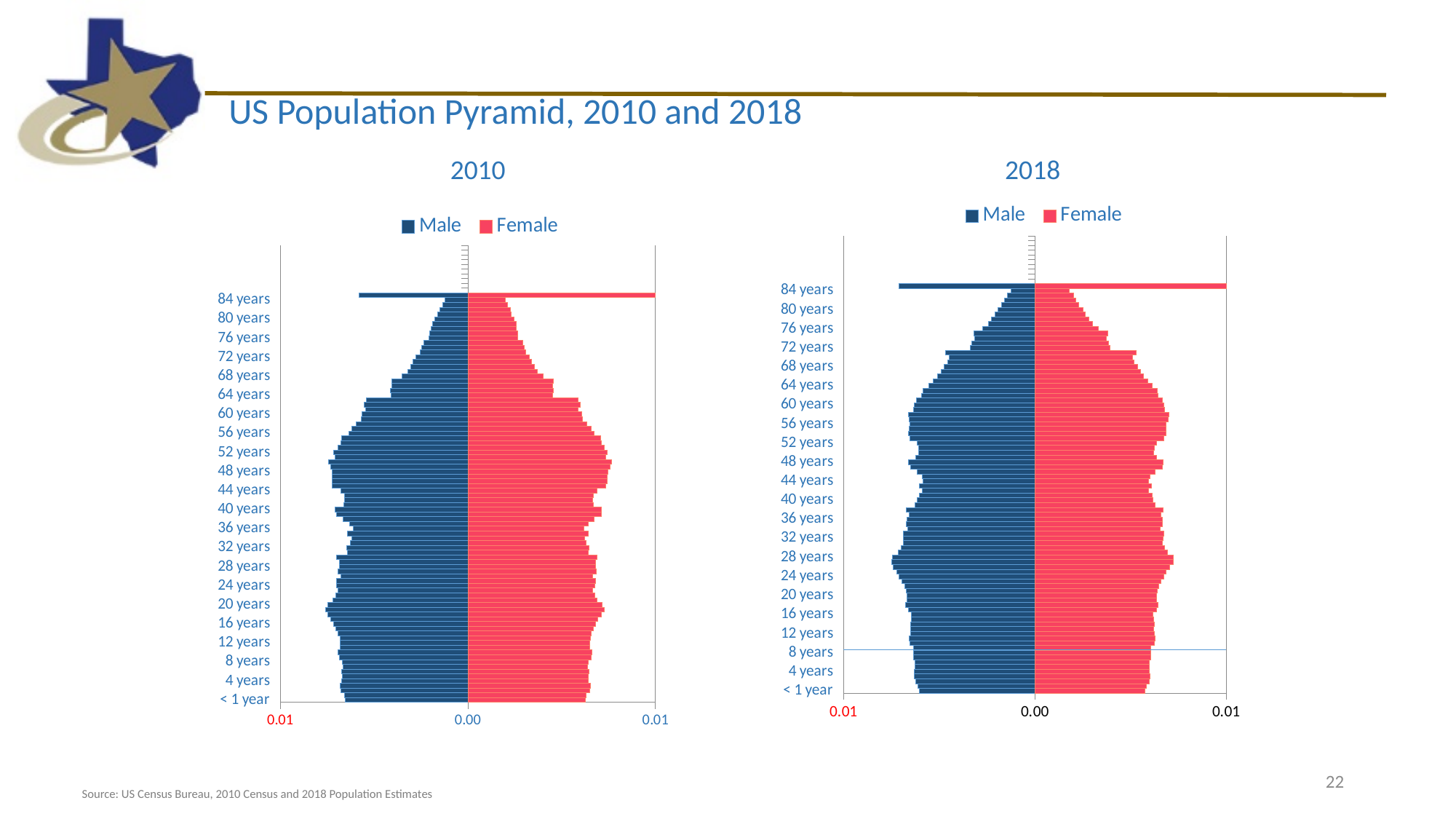

US Population Pyramid, 2010 and 2018
2010                                                                                 2018

### Chart

| Category | Male | Female |
|---|---|---|
| < 1 year | -0.006016812174527126 | 0.005745385404098624 |
| 1 year | -0.006117317287759148 | 0.00584261390759326 |
| 2 years | -0.006235556439886984 | 0.005964426153735093 |
| 3 years | -0.006309414646691272 | 0.0060284942663333665 |
| 4 years | -0.006290369352592716 | 0.0060004872000799445 |
| 5 years | -0.00626441016742516 | 0.005992671630025377 |
| 6 years | -0.006272717840248122 | 0.006000077623862771 |
| 7 years | -0.00634585164732502 | 0.006061749409936687 |
| 8 years | -0.006325877165390489 | 0.006070295492796511 |
| 9 years | -0.00632236825869411 | 0.006072746837021682 |
| 10 years | -0.006525392744315744 | 0.006263401509576897 |
| 11 years | -0.006561731935703601 | 0.006284922600212098 |
| 12 years | -0.006509275614516083 | 0.006231861084315623 |
| 13 years | -0.00648574637780116 | 0.006219940582472521 |
| 14 years | -0.006497012780312358 | 0.00623980197246649 |
| 15 years | -0.006454267083318568 | 0.0062035269683962495 |
| 16 years | -0.006439351173320019 | 0.006186428689598733 |
| 17 years | -0.0066187669522144435 | 0.006346875587867954 |
| 18 years | -0.00675432139740412 | 0.006449077080208417 |
| 19 years | -0.0066672192073982525 | 0.006364643248692044 |
| 20 years | -0.006683467768372081 | 0.006379635572163946 |
| 21 years | -0.006704866597449916 | 0.006415369568842845 |
| 22 years | -0.006784251026647108 | 0.006465059722294976 |
| 23 years | -0.006957691271925311 | 0.006609441451926416 |
| 24 years | -0.007107687863578745 | 0.006749974999039788 |
| 25 years | -0.007230921400324948 | 0.006848355817712591 |
| 26 years | -0.00739999385146628 | 0.007053504597893444 |
| 27 years | -0.007493578960551434 | 0.007220538337565713 |
| 28 years | -0.007456191376309171 | 0.0072204252456251495 |
| 29 years | -0.007155360701334351 | 0.00693855428165873 |
| 30 years | -0.006975935752823125 | 0.006782407933669829 |
| 31 years | -0.0068498932567964575 | 0.006664743410861608 |
| 32 years | -0.006863317575795151 | 0.006688608866859285 |
| 33 years | -0.006883377640819838 | 0.006752594452906336 |
| 34 years | -0.006635865231011959 | 0.00656285674203136 |
| 35 years | -0.006710631229879683 | 0.006666008817980337 |
| 36 years | -0.006681089781081328 | 0.006666580390761019 |
| 37 years | -0.00658545067783244 | 0.006597664607413218 |
| 38 years | -0.00672797403179193 | 0.006694529382774692 |
| 39 years | -0.006275490121061377 | 0.006304524184396666 |
| 40 years | -0.006139205163066444 | 0.006182663033631887 |
| 41 years | -0.00605107597597871 | 0.006132765035532234 |
| 42 years | -0.005869856839113149 | 0.005946927468337206 |
| 43 years | -0.006053071895902696 | 0.006110757955206507 |
| 44 years | -0.0058329552445614136 | 0.005938249954303215 |
| 45 years | -0.005893156835408013 | 0.006039696481526948 |
| 46 years | -0.006159127683839095 | 0.006294614885172221 |
| 47 years | -0.006497061684935305 | 0.006650084250133526 |
| 48 years | -0.0065944552415323834 | 0.006700614951792543 |
| 49 years | -0.006228498891488081 | 0.006357114993297285 |
| 50 years | -0.006082316860424439 | 0.0062247576878327075 |
| 51 years | -0.00605986352541433 | 0.006242916585640366 |
| 52 years | -0.006164051768061976 | 0.006349660094836945 |
| 53 years | -0.006514752932286041 | 0.006730376471394154 |
| 54 years | -0.006591698243413799 | 0.006874088818999021 |
| 55 years | -0.006556337144484863 | 0.0068740429709150085 |
| 56 years | -0.006518246556287751 | 0.006860621708455249 |
| 57 years | -0.0065659560725105665 | 0.006952534890743435 |
| 58 years | -0.006620179073202011 | 0.006990704948952835 |
| 59 years | -0.0063504945299659625 | 0.006774357010117333 |
| 60 years | -0.006279781501724893 | 0.006739121229284697 |
| 61 years | -0.0061705774786863414 | 0.006675731668329801 |
| 62 years | -0.005910896987381696 | 0.006447900312718777 |
| 63 years | -0.005833832471235508 | 0.006393041551929035 |
| 64 years | -0.005543617155978917 | 0.006149982519348182 |
| 65 years | -0.005300322769900136 | 0.005915952502778745 |
| 66 years | -0.005069120051844769 | 0.005679003491527216 |
| 67 years | -0.00487638998935328 | 0.005512036995711498 |
| 68 years | -0.0047448121013169055 | 0.0053657082507790185 |
| 69 years | -0.004568073850528778 | 0.005195333714051747 |
| 70 years | -0.004492354211513607 | 0.005118828544530505 |
| 71 years | -0.004652694130920133 | 0.0053133100038312495 |
| 72 years | -0.003383478564678904 | 0.003928627566275438 |
| 73 years | -0.0032955908441669656 | 0.003870871206576141 |
| 74 years | -0.003160876947184175 | 0.003757565308287988 |
| 75 years | -0.0031863195772718626 | 0.003824170348201588 |
| 76 years | -0.0027232019675894757 | 0.0033226687225844124 |
| 77 years | -0.002430382481161007 | 0.0030291492887400276 |
| 78 years | -0.0022517094412275764 | 0.00284171315168245 |
| 79 years | -0.002076743983021244 | 0.002639089072661187 |
| 80 years | -0.0019261452531977863 | 0.0025106747024216352 |
| 81 years | -0.0017173928136135946 | 0.0022912213200290588 |
| 82 years | -0.0015805790743830574 | 0.002161128909914671 |
| 83 years | -0.0014493465752462391 | 0.0020463222510098606 |
| 84 years | -0.001244090816202691 | 0.0018014537473800035 |
| 85 plus | -0.007108571203330708 | 0.012894957020691735 |

### Chart

| Category | Male | Female |
|---|---|---|
| < 1 year | -0.006524065134829576 | 0.006250704099244343 |
| 1 year | -0.006577756599028162 | 0.006306866854218311 |
| 2 years | -0.006776447729586297 | 0.006493149708288254 |
| 3 years | -0.006816454785493937 | 0.006524758262255437 |
| 4 years | -0.0067290041289600755 | 0.006431250838028305 |
| 5 years | -0.0067113326185138265 | 0.006428478328324862 |
| 6 years | -0.006721778113599815 | 0.006448877003689686 |
| 7 years | -0.00666269062000177 | 0.006392004926723832 |
| 8 years | -0.0066898229959197015 | 0.006416393943157164 |
| 9 years | -0.006865511364896227 | 0.006570643945630074 |
| 10 years | -0.006918305650137039 | 0.006596192492990781 |
| 11 years | -0.006812289543112361 | 0.006513943531064083 |
| 12 years | -0.006802187372826098 | 0.006497577302639431 |
| 13 years | -0.006817633749900541 | 0.00652025293398734 |
| 14 years | -0.006916838422455194 | 0.006576415688961309 |
| 15 years | -0.007051185303283638 | 0.006690940420975412 |
| 16 years | -0.007177541785235452 | 0.006802057816297899 |
| 17 years | -0.007330156136539858 | 0.006905822878645132 |
| 18 years | -0.007467226943373672 | 0.0071106517497266635 |
| 19 years | -0.007585482903399886 | 0.0072656920470215835 |
| 20 years | -0.007476444890354982 | 0.007160621702652752 |
| 21 years | -0.007200745359435769 | 0.0069024349754327466 |
| 22 years | -0.007053695461017481 | 0.006759109827200158 |
| 23 years | -0.0069338621502604515 | 0.00666494490359242 |
| 24 years | -0.00700921222706059 | 0.006754105706298499 |
| 25 years | -0.007000289021180931 | 0.006805092677970945 |
| 26 years | -0.006792286015158542 | 0.006656669480353753 |
| 27 years | -0.006933382791106118 | 0.006828335119129721 |
| 28 years | -0.006861977710589618 | 0.00679084793769554 |
| 29 years | -0.0068598205943951164 | 0.006818356027545247 |
| 30 years | -0.006998650131099223 | 0.006882256546165859 |
| 31 years | -0.006439461483002873 | 0.006419730023758271 |
| 32 years | -0.006459934653371411 | 0.006453116741074976 |
| 33 years | -0.006273331146894178 | 0.006294137925322827 |
| 34 years | -0.006206418438992955 | 0.006228468960092308 |
| 35 years | -0.006416014990312184 | 0.006398531336831822 |
| 36 years | -0.00612347311072719 | 0.006191156679971194 |
| 37 years | -0.006326847709779696 | 0.006416478154900493 |
| 38 years | -0.0066388651744661 | 0.006711546386785353 |
| 39 years | -0.007020036674991559 | 0.007117158726355424 |
| 40 years | -0.007097265321450573 | 0.00709977871809762 |
| 41 years | -0.0066327047615502704 | 0.006695374493152999 |
| 42 years | -0.006570630989977255 | 0.006631516080404051 |
| 43 years | -0.00659439489616203 | 0.0067016838960762565 |
| 44 years | -0.0067701933881875245 | 0.006870476618839428 |
| 45 years | -0.007246906350432828 | 0.007356925754178834 |
| 46 years | -0.007225957059823161 | 0.007413156526330107 |
| 47 years | -0.007249491003170384 | 0.0074398386933125496 |
| 48 years | -0.007247826201783036 | 0.007452940097226603 |
| 49 years | -0.007335072806784984 | 0.0075830407628433485 |
| 50 years | -0.007450646946677493 | 0.0076436440678213135 |
| 51 years | -0.007095700926372578 | 0.007364851374791366 |
| 52 years | -0.007149078215990283 | 0.007428771326891208 |
| 53 years | -0.006935659747089203 | 0.007251926665900512 |
| 54 years | -0.006780839695892221 | 0.007120572540873449 |
| 55 years | -0.006715799079823463 | 0.00706483408352933 |
| 56 years | -0.006335770915659354 | 0.0067413832552294245 |
| 57 years | -0.006171279469632368 | 0.006578333125578644 |
| 58 years | -0.0059427838597622094 | 0.006348658551301882 |
| 59 years | -0.005680635941692541 | 0.006113118305210941 |
| 60 years | -0.005653545671646274 | 0.006074983341135767 |
| 61 years | -0.005438384667440926 | 0.0058738306365418635 |
| 62 years | -0.005547260734825583 | 0.005993576496642358 |
| 63 years | -0.005416528481133872 | 0.005867469411007326 |
| 64 years | -0.0041066018579999685 | 0.004499614825202753 |
| 65 years | -0.004124140573004816 | 0.004558611629231059 |
| 66 years | -0.004043057619831902 | 0.004504891014813629 |
| 67 years | -0.004045098135151025 | 0.0045359651481019945 |
| 68 years | -0.0035216573720977954 | 0.004004514552692904 |
| 69 years | -0.0032219380608506155 | 0.003716863432047397 |
| 70 years | -0.0030627519546533497 | 0.003554739631573234 |
| 71 years | -0.0029155012436163532 | 0.003398186761811599 |
| 72 years | -0.002765144414815802 | 0.003273080500356899 |
| 73 years | -0.0025518198743976666 | 0.0030740428060858326 |
| 74 years | -0.00245063946478799 | 0.0030052677230917586 |
| 75 years | -0.002335282332080213 | 0.0029120064562682037 |
| 76 years | -0.002098180929824482 | 0.0026664871185927874 |
| 77 years | -0.002046617431601554 | 0.00266707012296968 |
| 78 years | -0.0019513091716324659 | 0.002583567701632663 |
| 79 years | -0.001876088651360526 | 0.002565092940711584 |
| 80 years | -0.0017605404227736565 | 0.0024776131339588783 |
| 81 years | -0.0016028409777374662 | 0.002325523486593675 |
| 82 years | -0.0014995617523709767 | 0.0022621800610443154 |
| 83 years | -0.0013597961697506377 | 0.0021214168931568494 |
| 84 years | -0.0012085389230791087 | 0.001984125840225098 |
| 85 plus | -0.005796614945735669 | 0.011996137738515269 |
22
Source: US Census Bureau, 2010 Census and 2018 Population Estimates